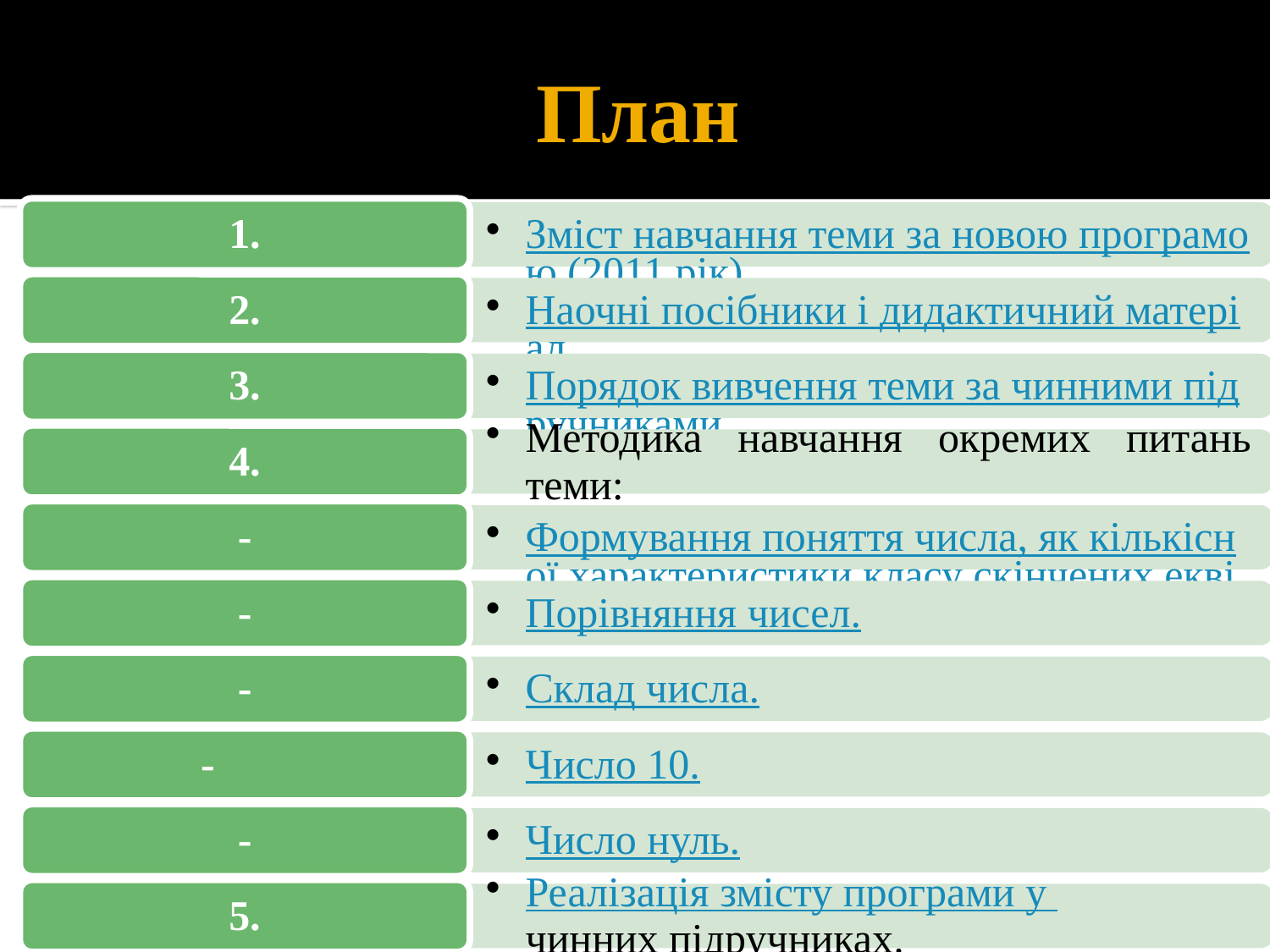

# План
1.
Зміст навчання теми за новою програмою (2011 рік).
2.
Наочні посібники і дидактичний матеріал.
3.
4.
Методика навчання окремих питань теми:
Склад числа.
5.
Число 10.
Число нуль.